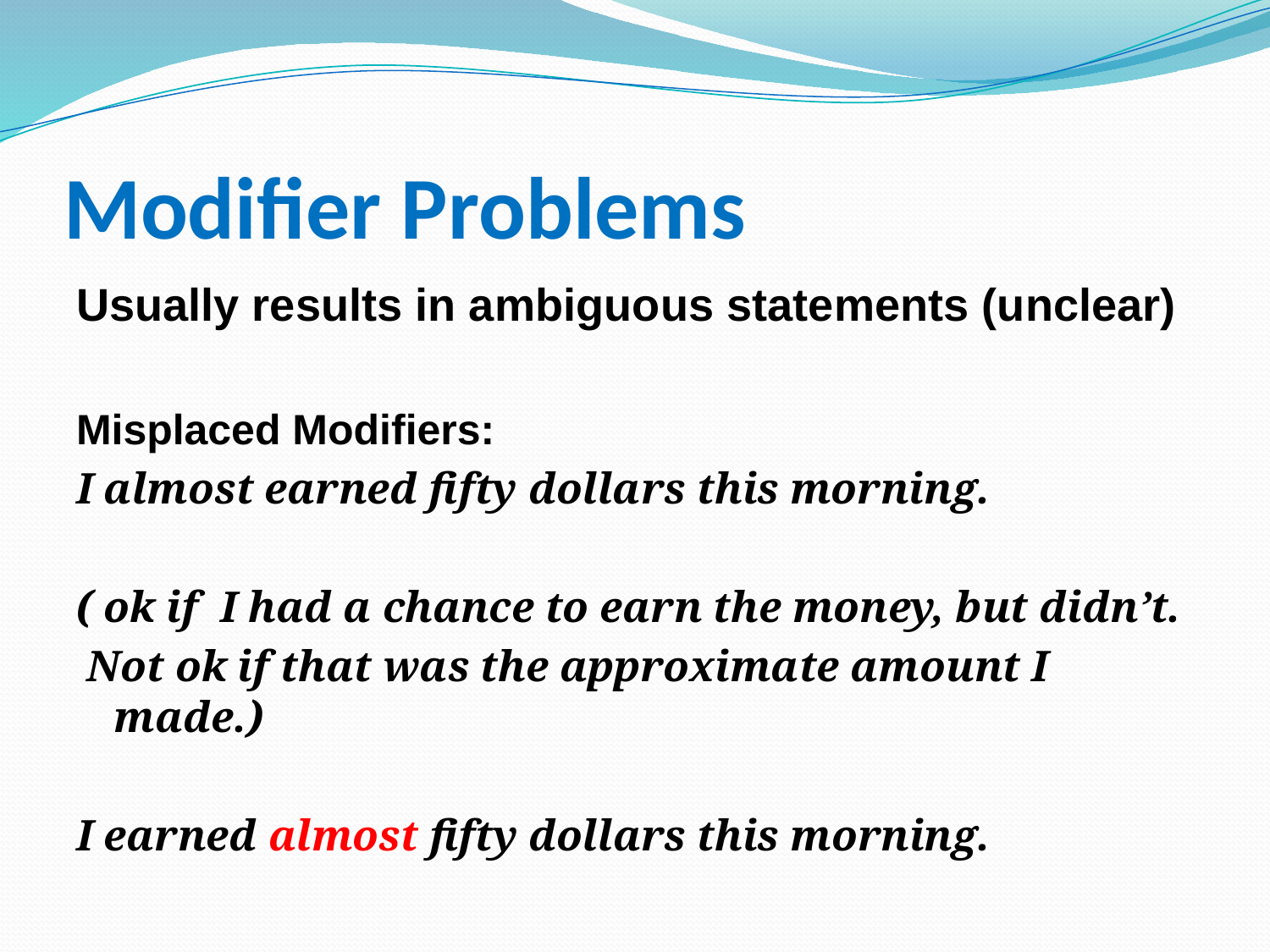

# Modifier Problems
Usually results in ambiguous statements (unclear)

Misplaced Modifiers:
I almost earned fifty dollars this morning.

( ok if  I had a chance to earn the money, but didn’t.
 Not ok if that was the approximate amount I made.)

I earned almost fifty dollars this morning.